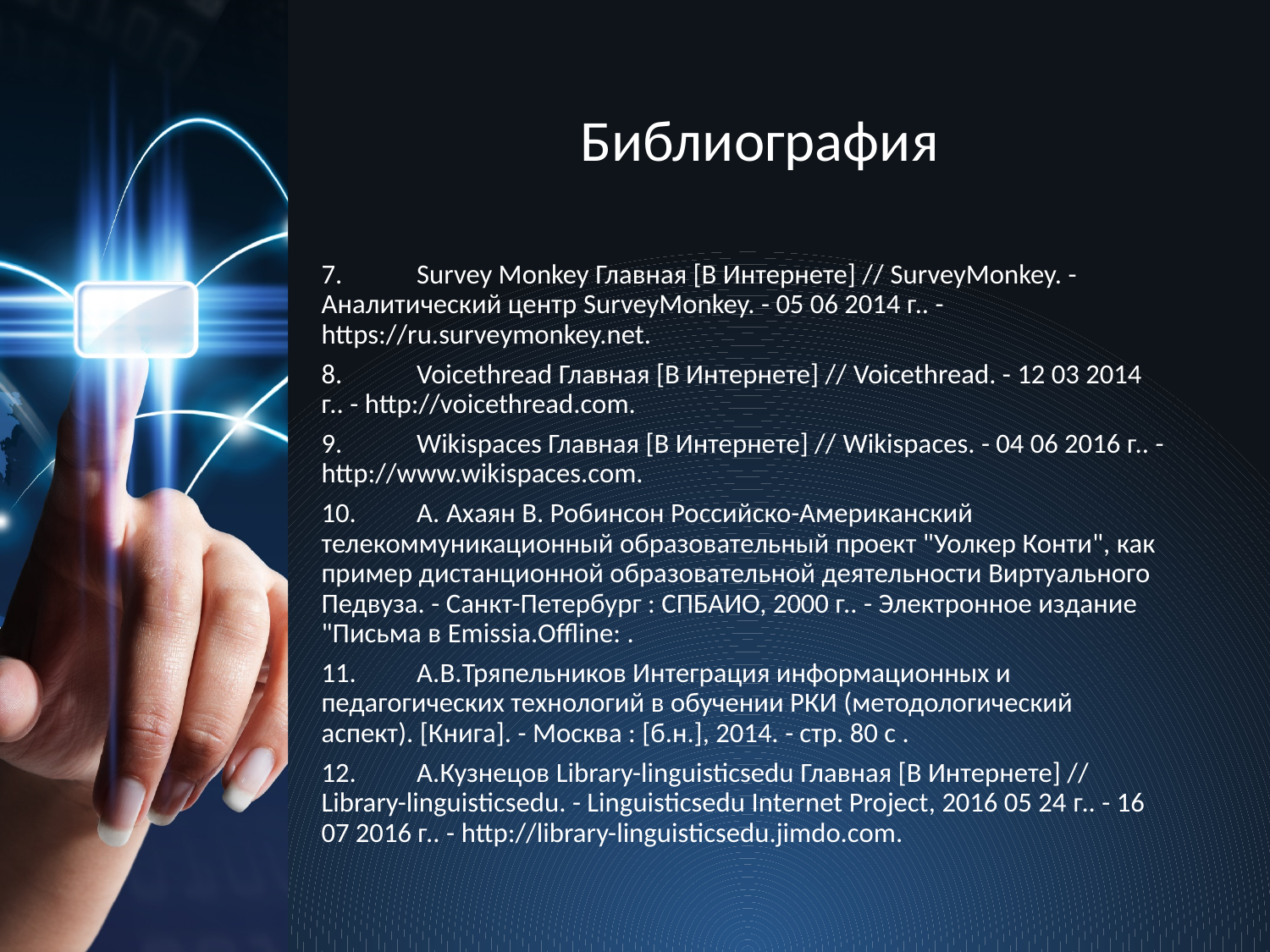

# Библиография
7.	Survey Monkey Главная [В Интернете] // SurveyMonkey. - Аналитический центр SurveyMonkey. - 05 06 2014 г.. - https://ru.surveymonkey.net.
8.	Voicethread Главная [В Интернете] // Voicethread. - 12 03 2014 г.. - http://voicethread.com.
9.	Wikispaces Главная [В Интернете] // Wikispaces. - 04 06 2016 г.. - http://www.wikispaces.com.
10.	А. Ахаян В. Робинсон Российско-Американский телекоммуникационный образовательный проект "Уолкер Конти", как пример дистанционной образовательной деятельности Виртуального Педвуза. - Санкт-Петербург : СПБАИО, 2000 г.. - Электронное издание "Письма в Emissia.Offline: .
11.	А.В.Тряпельников Интеграция информационных и педагогических технологий в обучении РКИ (методологический аспект). [Книга]. - Москва : [б.н.], 2014. - стр. 80 с .
12.	А.Кузнецов Library-linguisticsedu Главная [В Интернете] // Library-linguisticsedu. - Linguisticsedu Internet Project, 2016 05 24 г.. - 16 07 2016 г.. - http://library-linguisticsedu.jimdo.com.